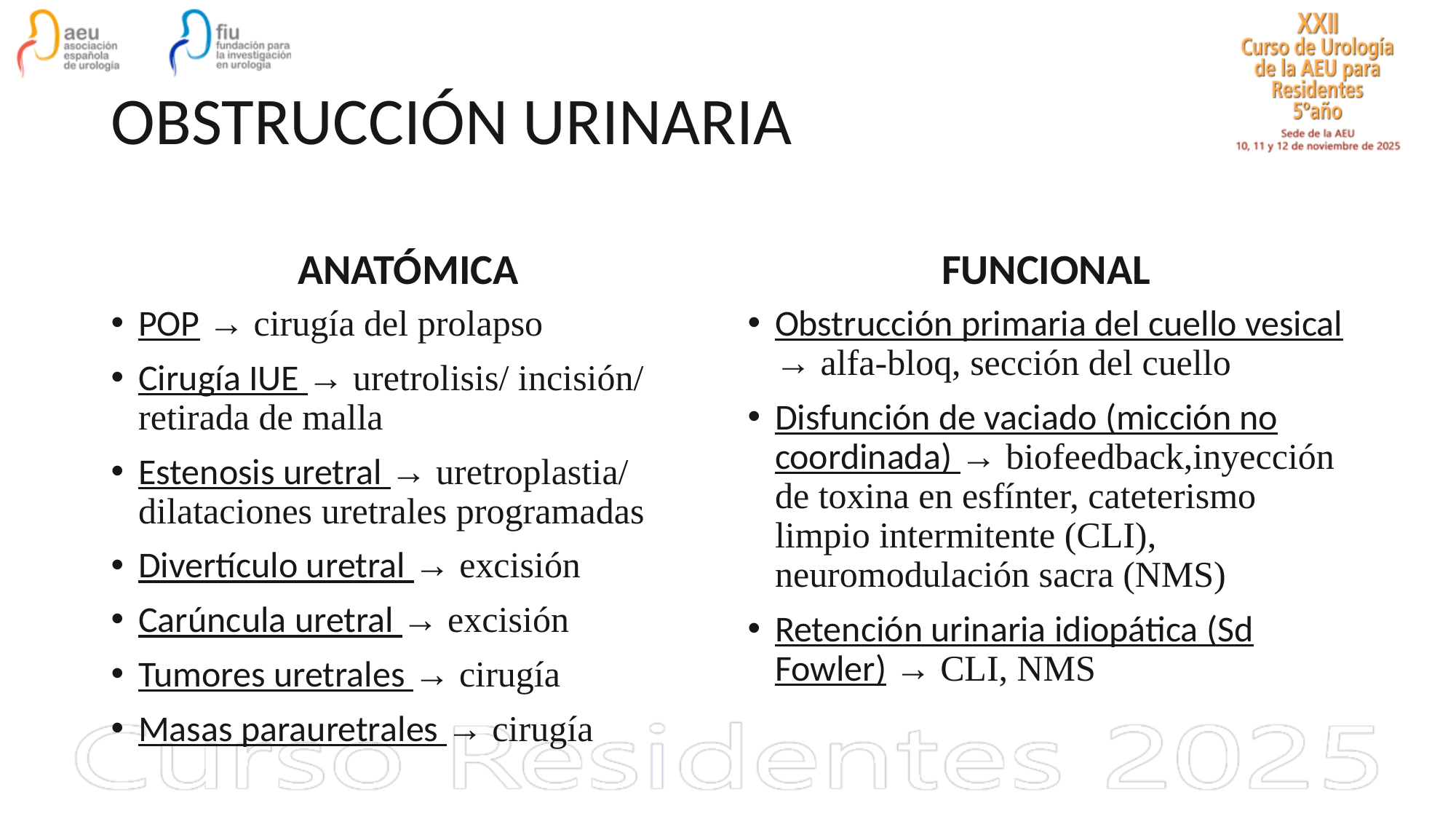

# OBSTRUCCIÓN URINARIA
ANATÓMICA
FUNCIONAL
POP → cirugía del prolapso
Cirugía IUE → uretrolisis/ incisión/ retirada de malla
Estenosis uretral → uretroplastia/ dilataciones uretrales programadas
Divertículo uretral → excisión
Carúncula uretral → excisión
Tumores uretrales → cirugía
Masas parauretrales → cirugía
Obstrucción primaria del cuello vesical → alfa-bloq, sección del cuello
Disfunción de vaciado (micción no coordinada) → biofeedback,inyección de toxina en esfínter, cateterismo limpio intermitente (CLI), neuromodulación sacra (NMS)
Retención urinaria idiopática (Sd Fowler) → CLI, NMS